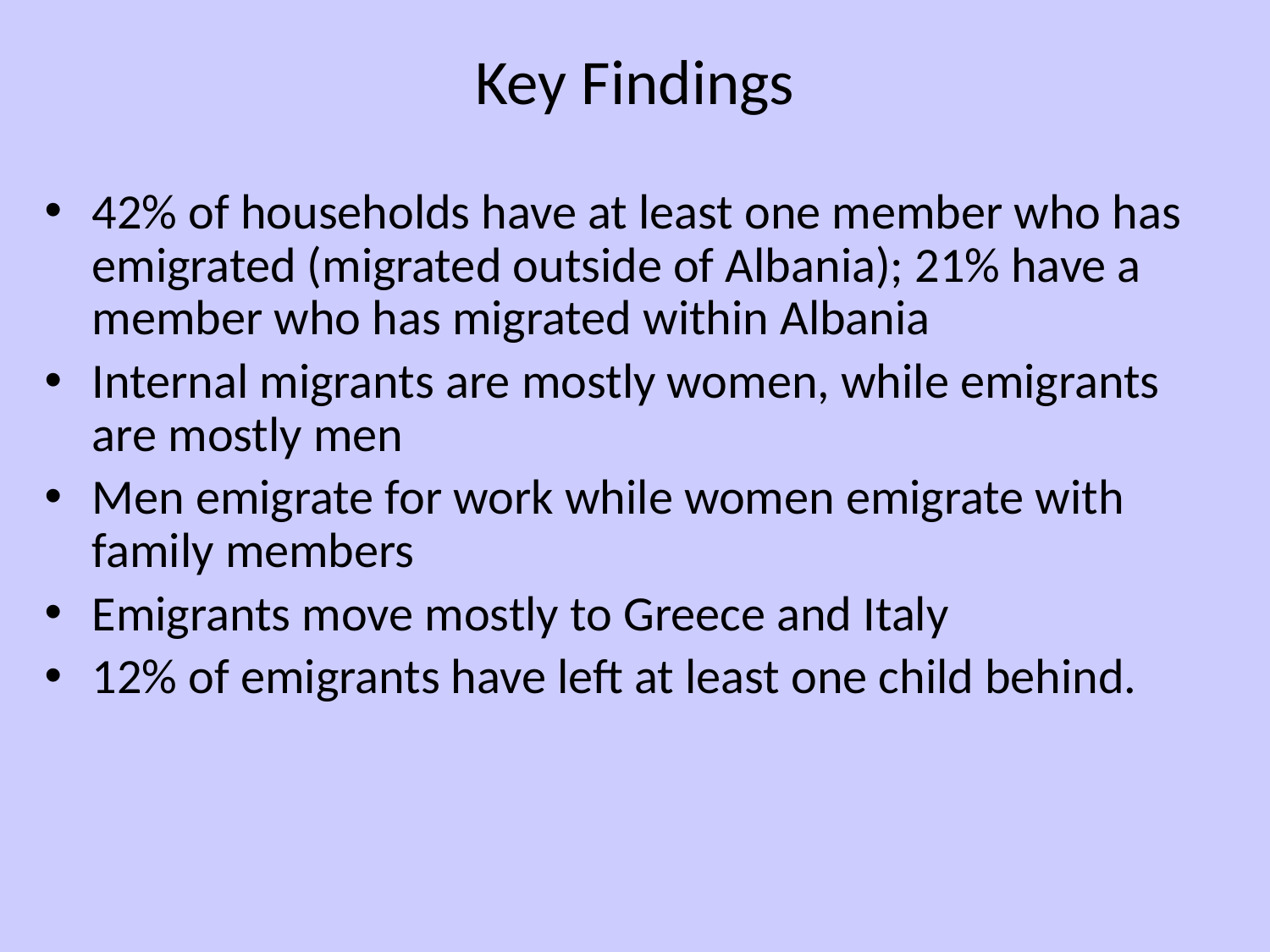

# Key Findings
42% of households have at least one member who has emigrated (migrated outside of Albania); 21% have a member who has migrated within Albania
Internal migrants are mostly women, while emigrants are mostly men
Men emigrate for work while women emigrate with family members
Emigrants move mostly to Greece and Italy
12% of emigrants have left at least one child behind.